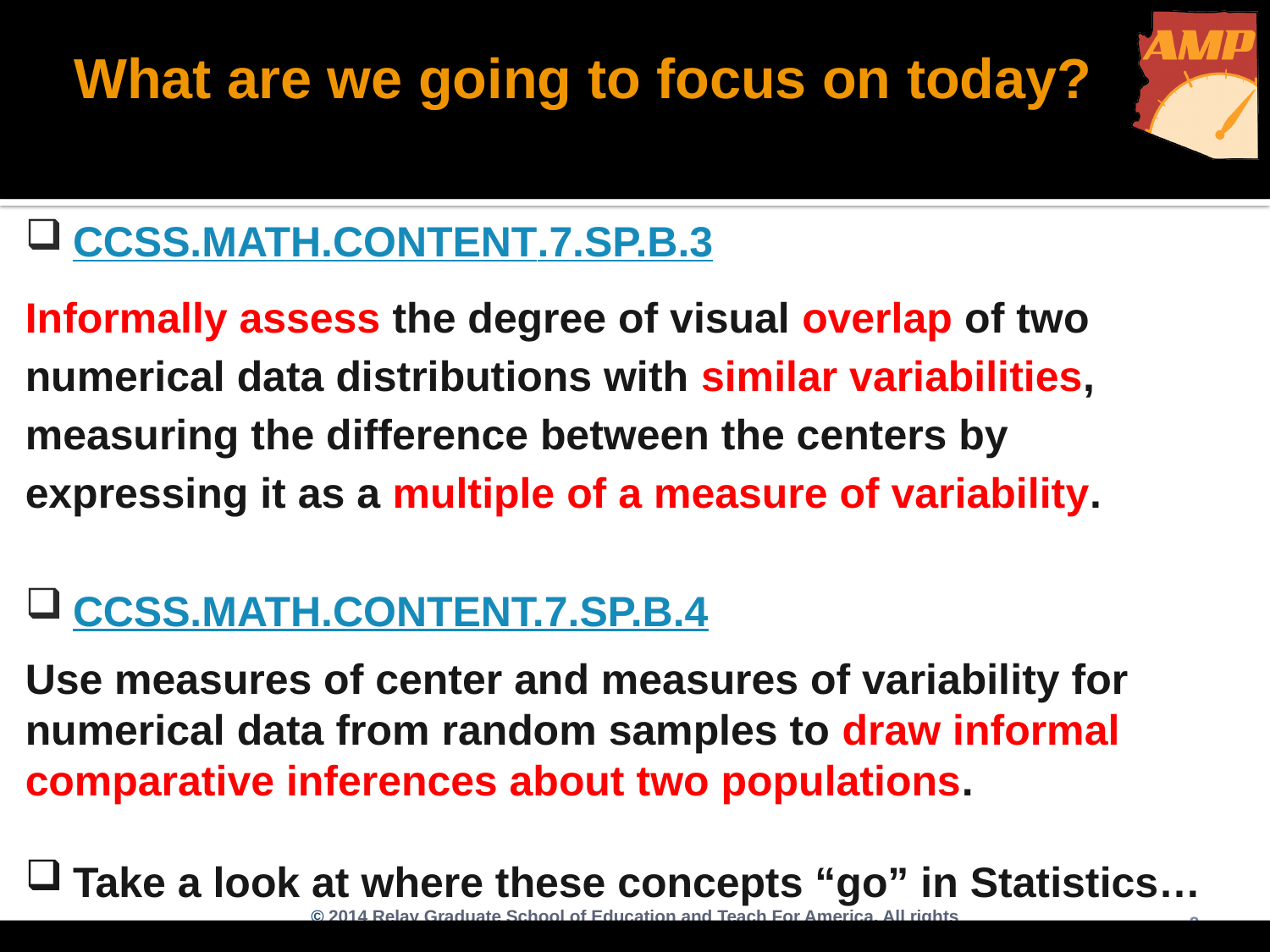

What are we going to focus on today?

CCSS.MATH.CONTENT.7.SP.B.3
Informally assess the degree of visual overlap of two numerical data distributions with similar variabilities, measuring the difference between the centers by expressing it as a multiple of a measure of variability.

CCSS.MATH.CONTENT.7.SP.B.4
Use measures of center and measures of variability for numerical data from random samples to draw informal comparative inferences about two populations.

Take a look at where these concepts “go” in Statistics…